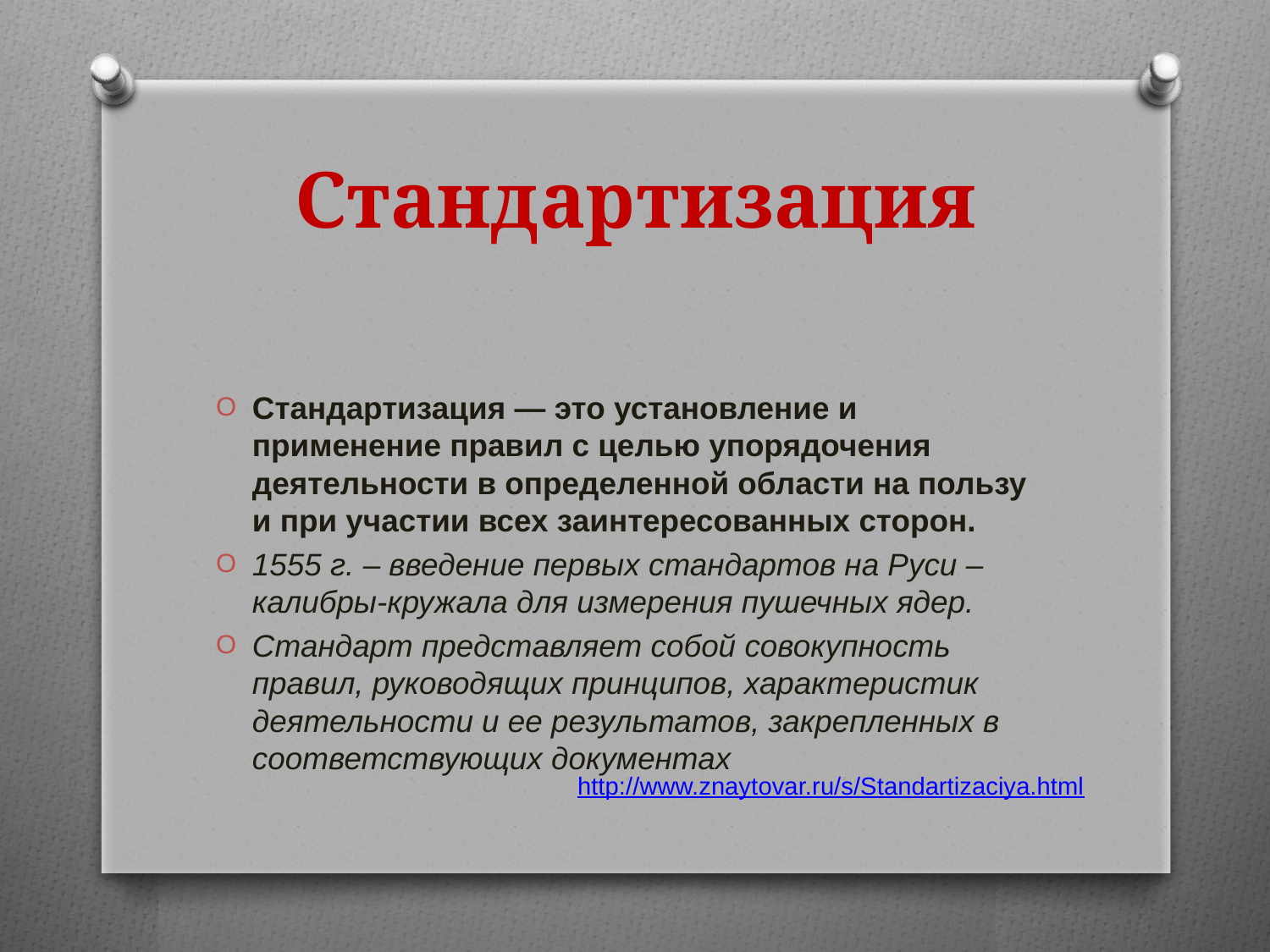

# Стандартизация

Стандартизация — это установление и применение правил с целью упорядочения деятельности в определенной области на пользу и при участии всех заинтересованных сторон.
1555 г. – введение первых стандартов на Руси – калибры-кружала для измерения пушечных ядер.
Стандарт представляет собой совокупность правил, руководящих принципов, характеристик деятельности и ее результатов, закрепленных в соответствующих документах

http://www.znaytovar.ru/s/Standartizaciya.html